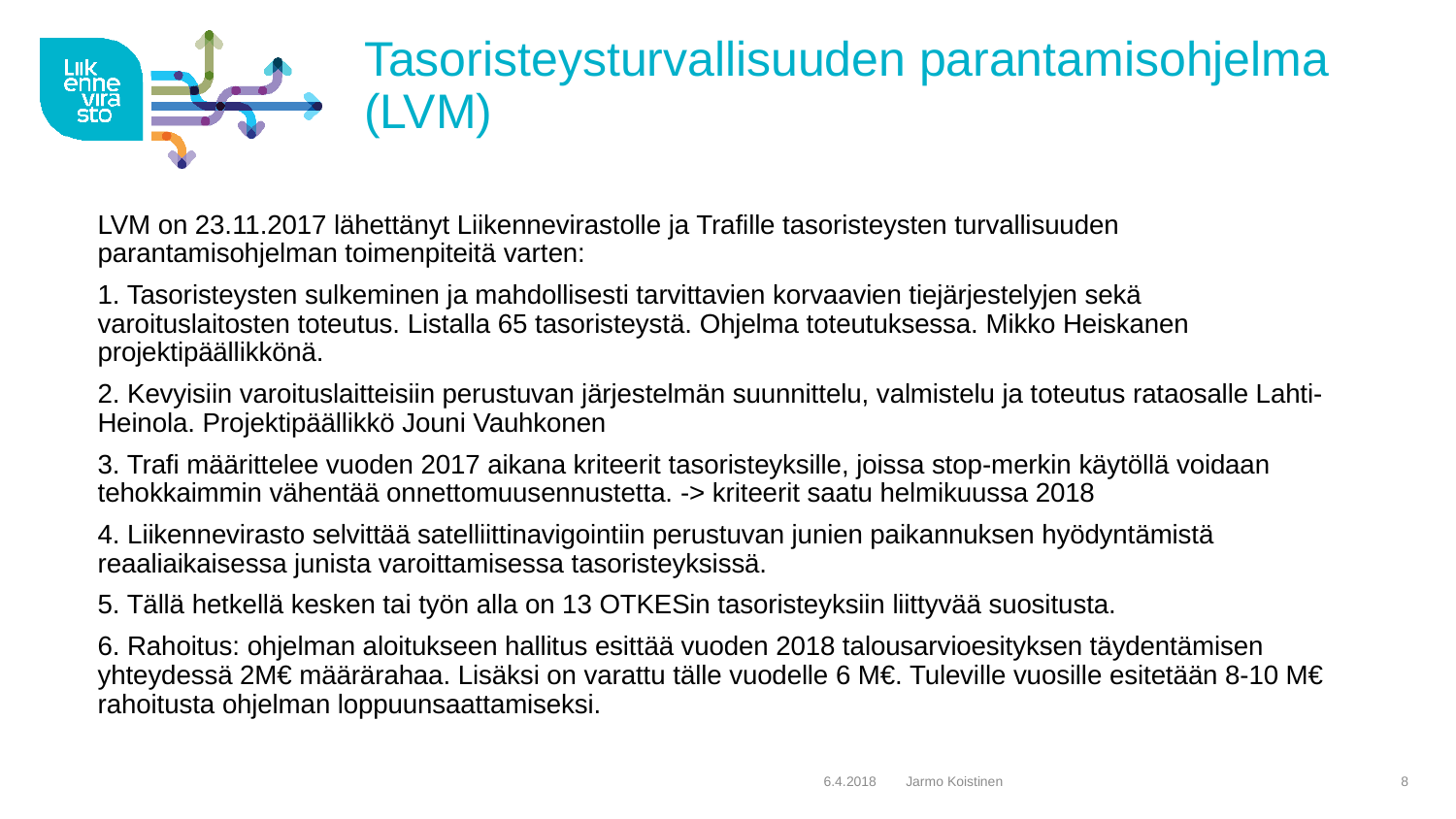

# Tasoristeysturvallisuuden parantamisohjelma (LVM)
LVM on 23.11.2017 lähettänyt Liikennevirastolle ja Trafille tasoristeysten turvallisuuden parantamisohjelman toimenpiteitä varten:
1. Tasoristeysten sulkeminen ja mahdollisesti tarvittavien korvaavien tiejärjestelyjen sekä varoituslaitosten toteutus. Listalla 65 tasoristeystä. Ohjelma toteutuksessa. Mikko Heiskanen projektipäällikkönä.
2. Kevyisiin varoituslaitteisiin perustuvan järjestelmän suunnittelu, valmistelu ja toteutus rataosalle Lahti-Heinola. Projektipäällikkö Jouni Vauhkonen
3. Trafi määrittelee vuoden 2017 aikana kriteerit tasoristeyksille, joissa stop-merkin käytöllä voidaan tehokkaimmin vähentää onnettomuusennustetta. -> kriteerit saatu helmikuussa 2018
4. Liikennevirasto selvittää satelliittinavigointiin perustuvan junien paikannuksen hyödyntämistä reaaliaikaisessa junista varoittamisessa tasoristeyksissä.
5. Tällä hetkellä kesken tai työn alla on 13 OTKESin tasoristeyksiin liittyvää suositusta.
6. Rahoitus: ohjelman aloitukseen hallitus esittää vuoden 2018 talousarvioesityksen täydentämisen yhteydessä 2M€ määrärahaa. Lisäksi on varattu tälle vuodelle 6 M€. Tuleville vuosille esitetään 8-10 M€ rahoitusta ohjelman loppuunsaattamiseksi.

6.4.2018
Jarmo Koistinen
8